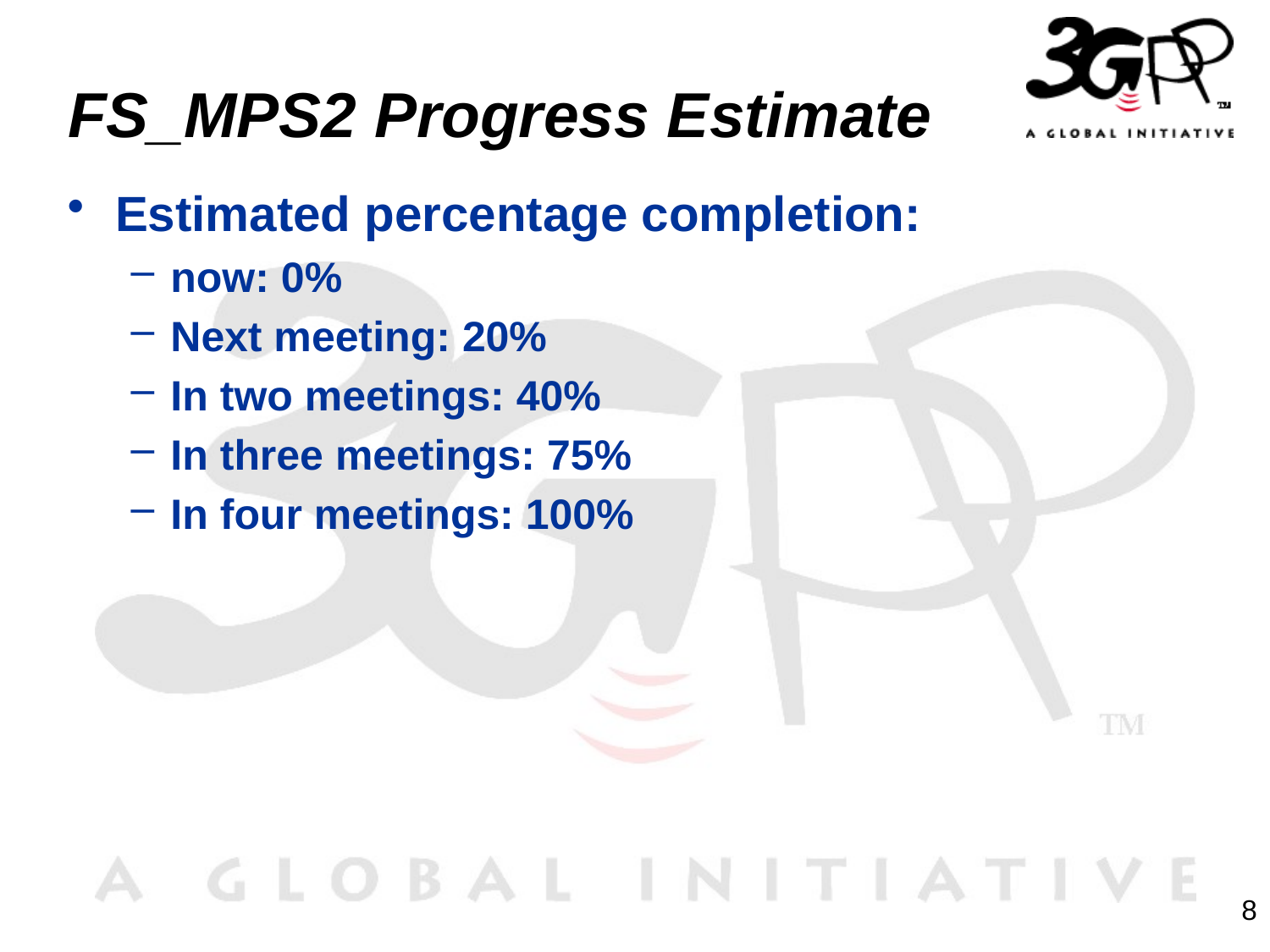

# FS_MPS2 Progress Estimate
Estimated percentage completion:
now: 0%
Next meeting: 20%
In two meetings: 40%
In three meetings: 75%
In four meetings: 100%

8